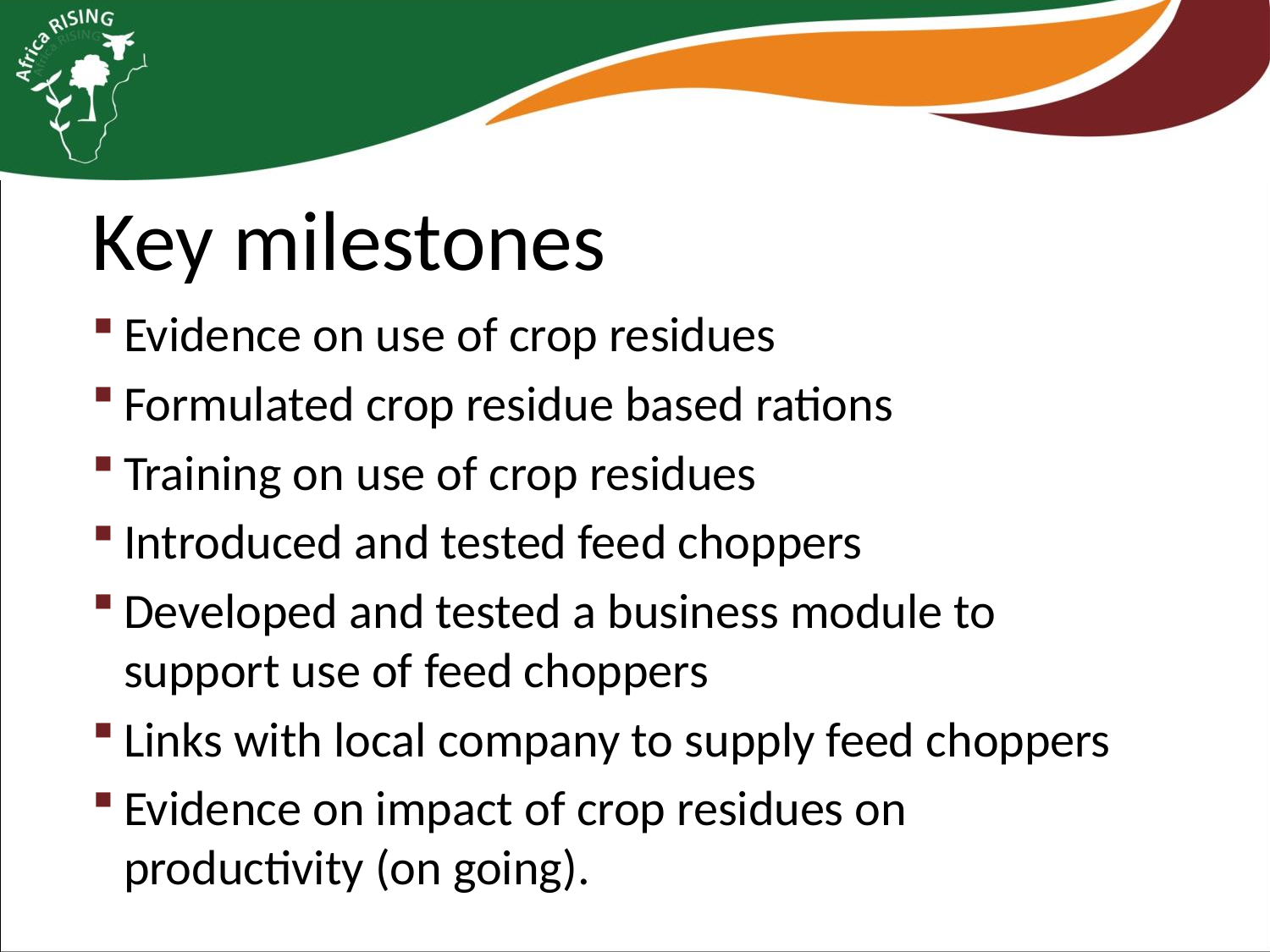

Key milestones
Evidence on use of crop residues
Formulated crop residue based rations
Training on use of crop residues
Introduced and tested feed choppers
Developed and tested a business module to support use of feed choppers
Links with local company to supply feed choppers
Evidence on impact of crop residues on productivity (on going).